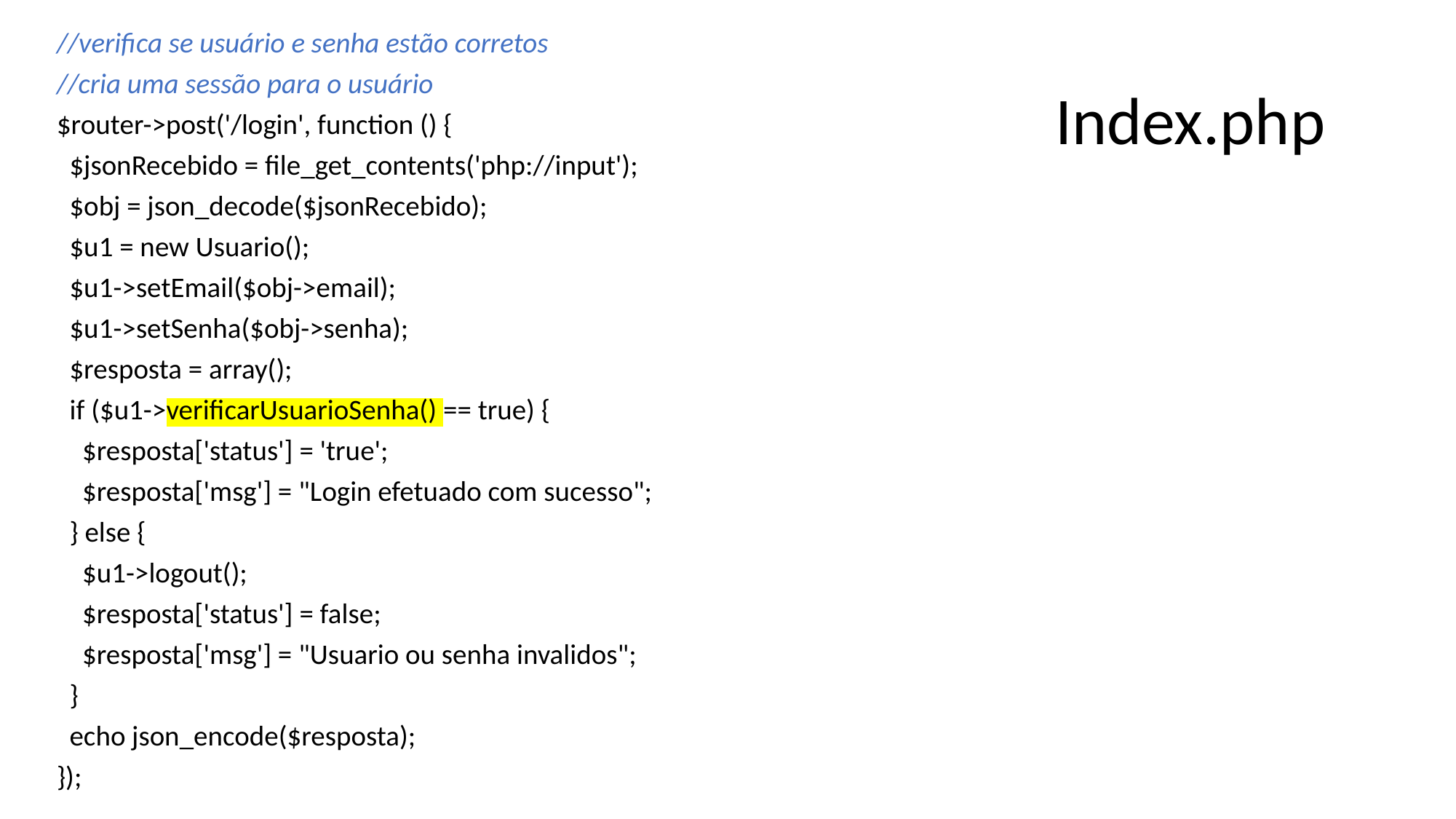

//verifica se usuário e senha estão corretos
//cria uma sessão para o usuário
$router->post('/login', function () {
  $jsonRecebido = file_get_contents('php://input');
  $obj = json_decode($jsonRecebido);
  $u1 = new Usuario();
  $u1->setEmail($obj->email);
  $u1->setSenha($obj->senha);
  $resposta = array();
  if ($u1->verificarUsuarioSenha() == true) {
    $resposta['status'] = 'true';
    $resposta['msg'] = "Login efetuado com sucesso";
  } else {
    $u1->logout();
    $resposta['status'] = false;
    $resposta['msg'] = "Usuario ou senha invalidos";
  }
  echo json_encode($resposta);
});
# Index.php